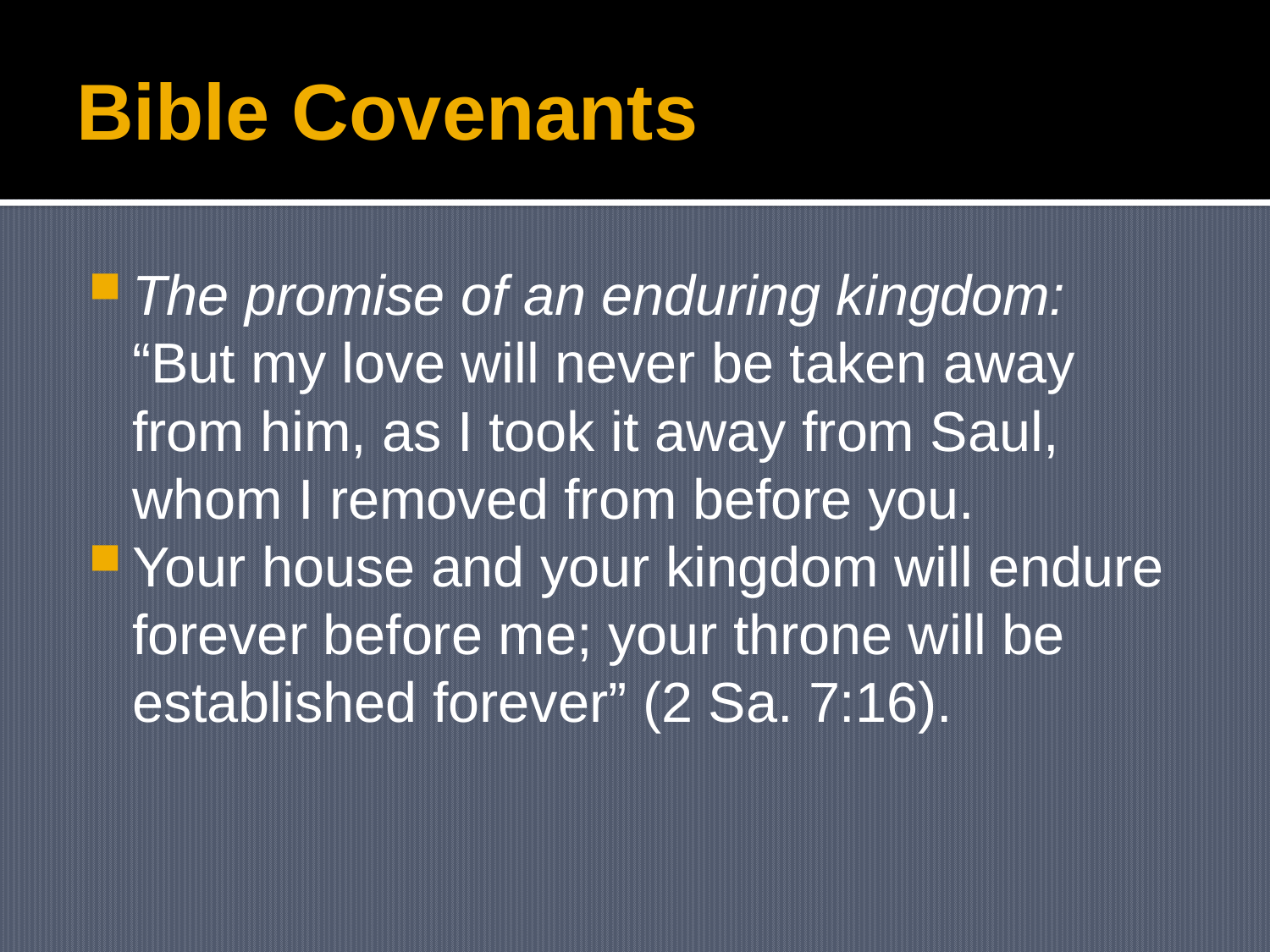

# Bible Covenants
The promise of an enduring kingdom:  “But my love will never be taken away from him, as I took it away from Saul, whom I removed from before you.
Your house and your kingdom will endure forever before me; your throne will be established forever” (2 Sa. 7:16).